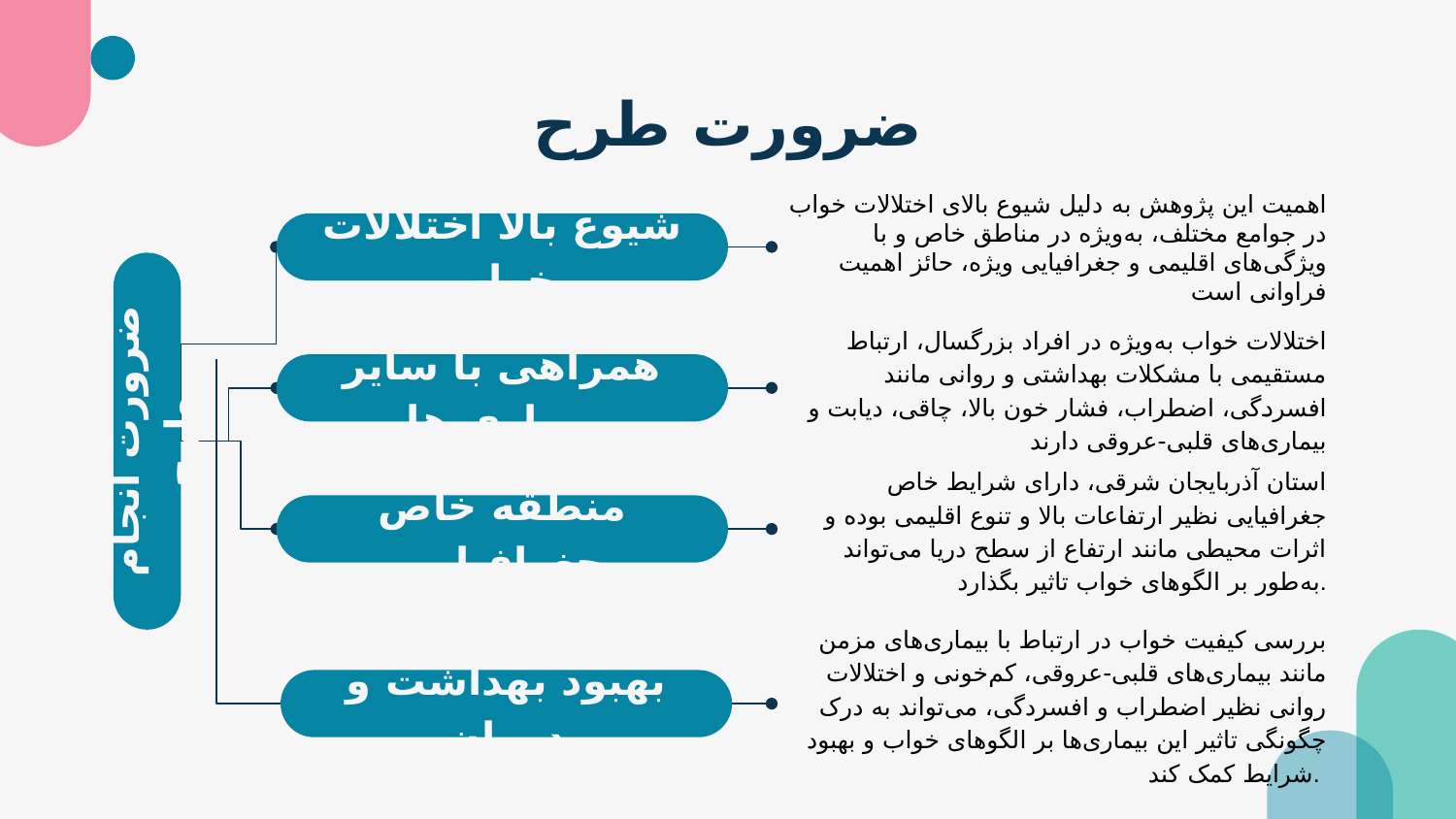

# ضرورت طرح
اهمیت این پژوهش به دلیل شیوع بالای اختلالات خواب در جوامع مختلف، به‌ویژه در مناطق خاص و با ویژگی‌های اقلیمی و جغرافیایی ویژه، حائز اهمیت فراوانی است
شیوع بالا اختلالات خواب
اختلالات خواب به‌ویژه در افراد بزرگسال، ارتباط مستقیمی با مشکلات بهداشتی و روانی مانند افسردگی، اضطراب، فشار خون بالا، چاقی، دیابت و بیماری‌های قلبی-عروقی دارند
همراهی با سایر بیماری ها
ضرورت انجام طرح
استان آذربایجان شرقی، دارای شرایط خاص جغرافیایی نظیر ارتفاعات بالا و تنوع اقلیمی بوده و اثرات محیطی مانند ارتفاع از سطح دریا می‌تواند به‌طور بر الگوهای خواب تاثیر بگذارد.
منطقه خاص جغرافیایی
بررسی کیفیت خواب در ارتباط با بیماری‌های مزمن مانند بیماری‌های قلبی-عروقی، کم‌خونی و اختلالات روانی نظیر اضطراب و افسردگی، می‌تواند به درک چگونگی تاثیر این بیماری‌ها بر الگوهای خواب و بهبود شرایط کمک کند.
بهبود بهداشت و درمان